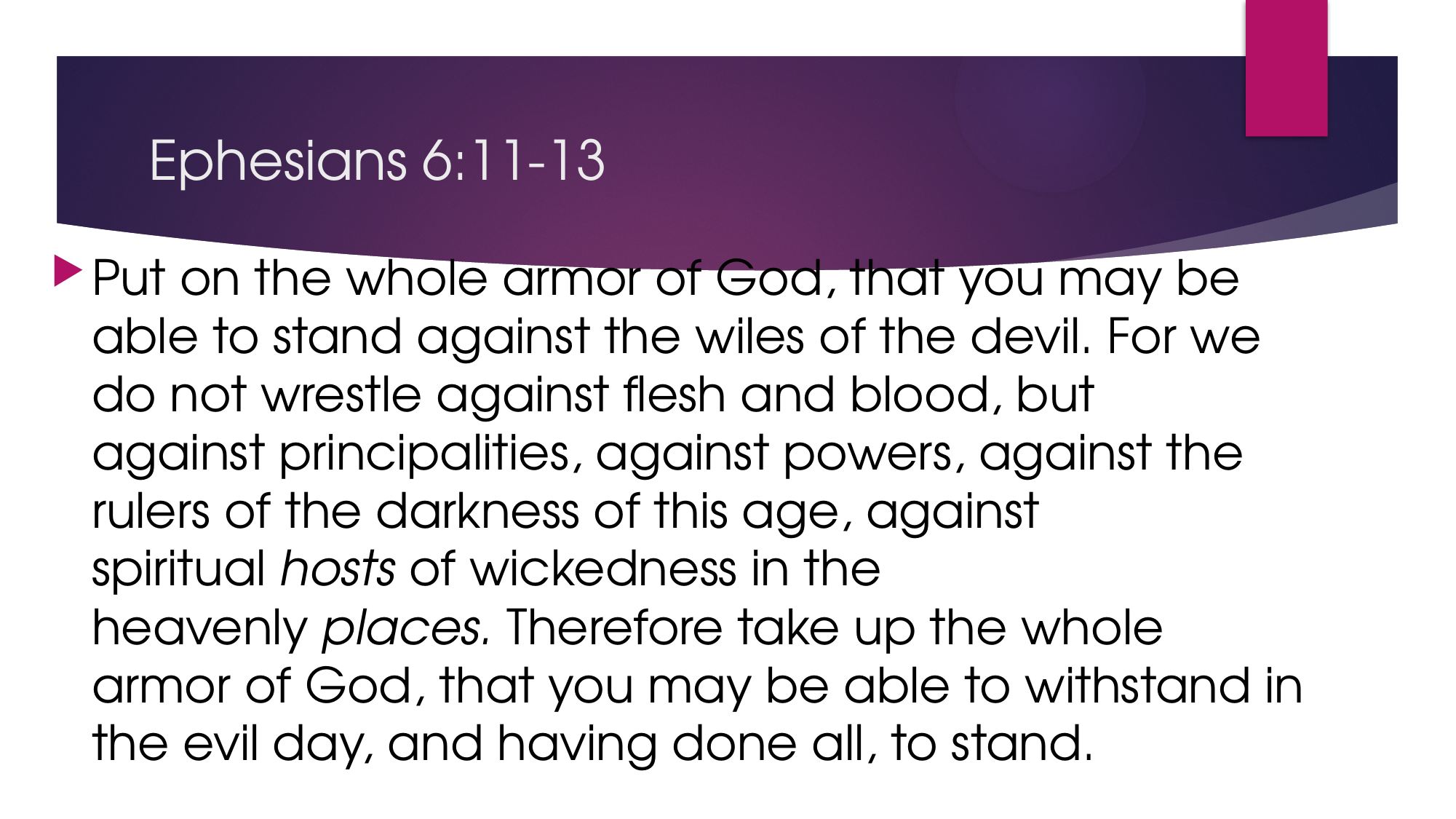

# Ephesians 6:11-13
Put on the whole armor of God, that you may be able to stand against the wiles of the devil. For we do not wrestle against flesh and blood, but against principalities, against powers, against the rulers of the darkness of this age, against spiritual hosts of wickedness in the heavenly places. Therefore take up the whole armor of God, that you may be able to withstand in the evil day, and having done all, to stand.